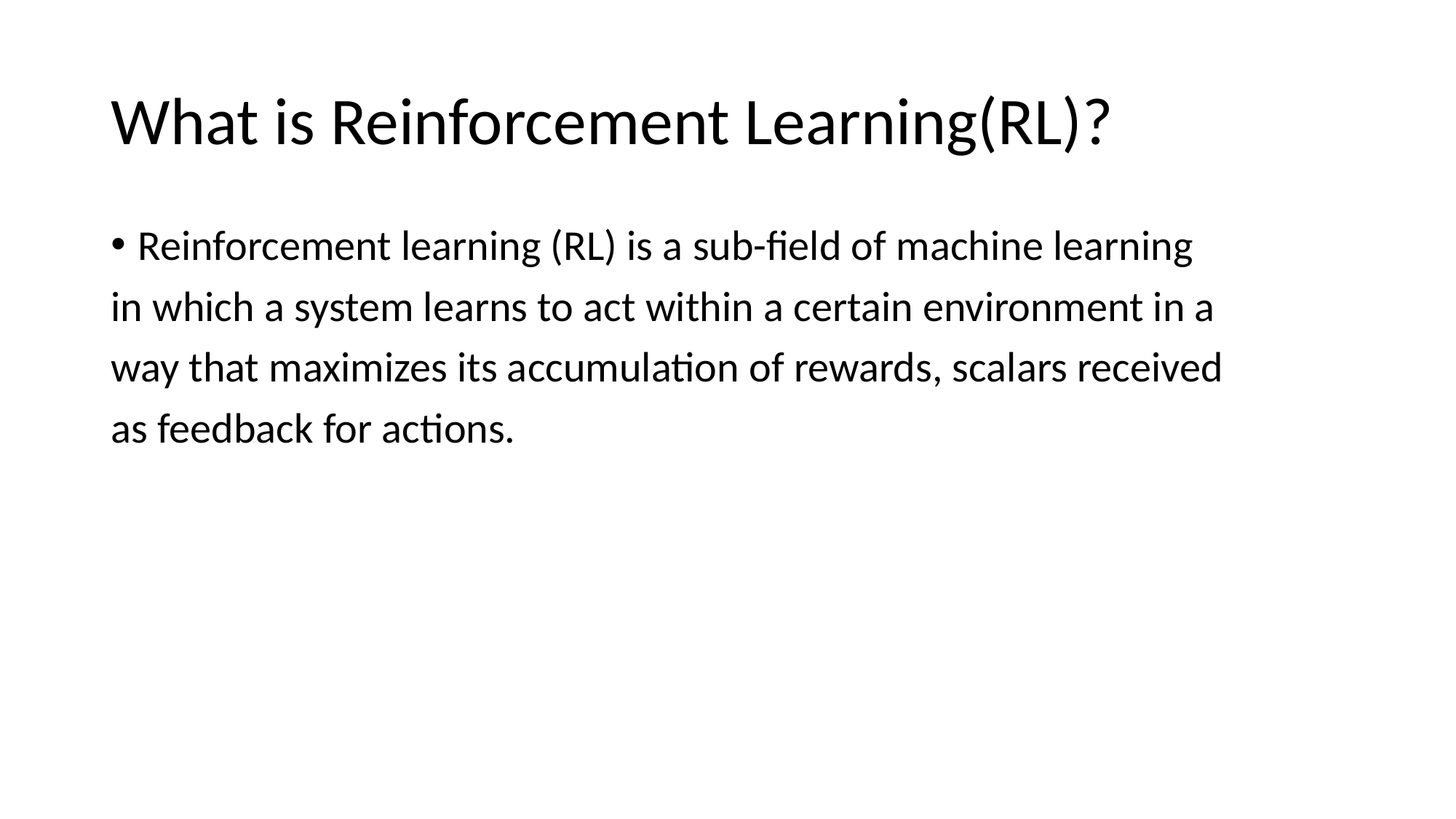

# What is Reinforcement Learning(RL)?
Reinforcement learning (RL) is a sub-field of machine learning
in which a system learns to act within a certain environment in a
way that maximizes its accumulation of rewards, scalars received
as feedback for actions.